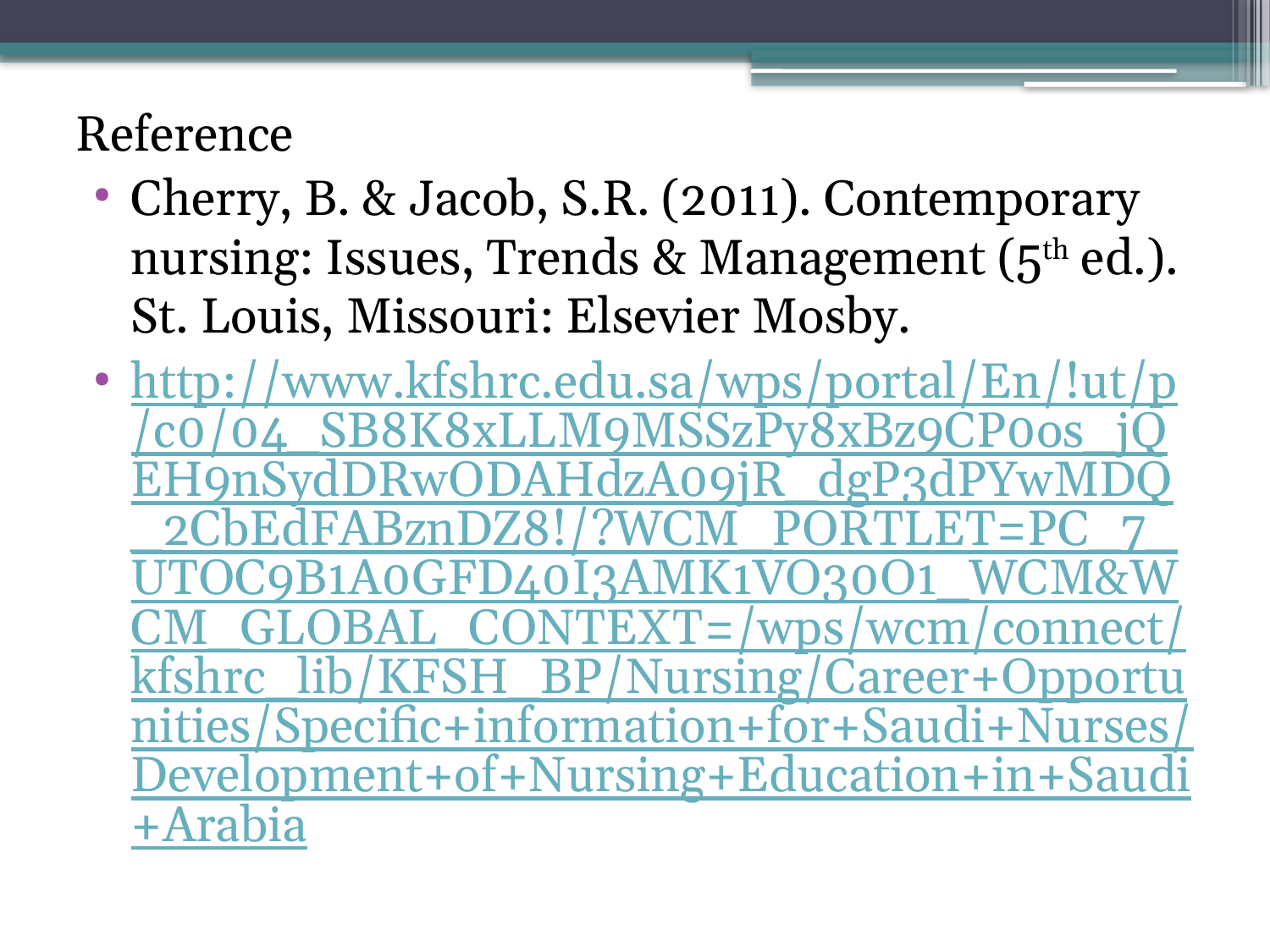

Reference
Cherry, B. & Jacob, S.R. (2011). Contemporary nursing: Issues, Trends & Management (5th ed.). St. Louis, Missouri: Elsevier Mosby.
http://www.kfshrc.edu.sa/wps/portal/En/!ut/p/c0/04_SB8K8xLLM9MSSzPy8xBz9CP0os_jQEH9nSydDRwODAHdzA09jR_dgP3dPYwMDQ_2CbEdFABznDZ8!/?WCM_PORTLET=PC_7_UTOC9B1A0GFD40I3AMK1VO30O1_WCM&WCM_GLOBAL_CONTEXT=/wps/wcm/connect/kfshrc_lib/KFSH_BP/Nursing/Career+Opportunities/Specific+information+for+Saudi+Nurses/Development+of+Nursing+Education+in+Saudi+Arabia